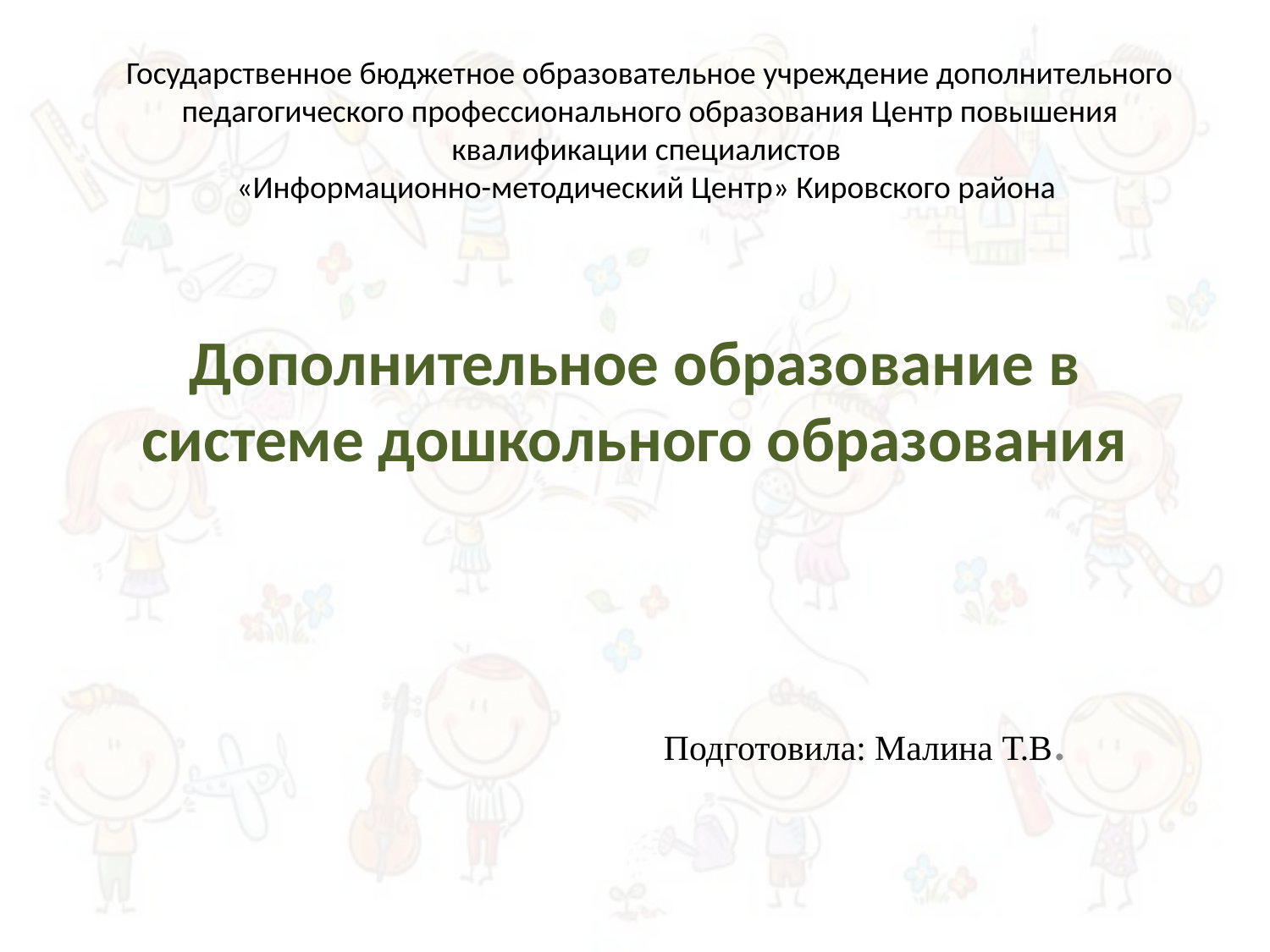

Государственное бюджетное образовательное учреждение дополнительного педагогического профессионального образования Центр повышения квалификации специалистов
«Информационно-методический Центр» Кировского района
# Дополнительное образование в системе дошкольного образования

Подготовила: Малина Т.В.